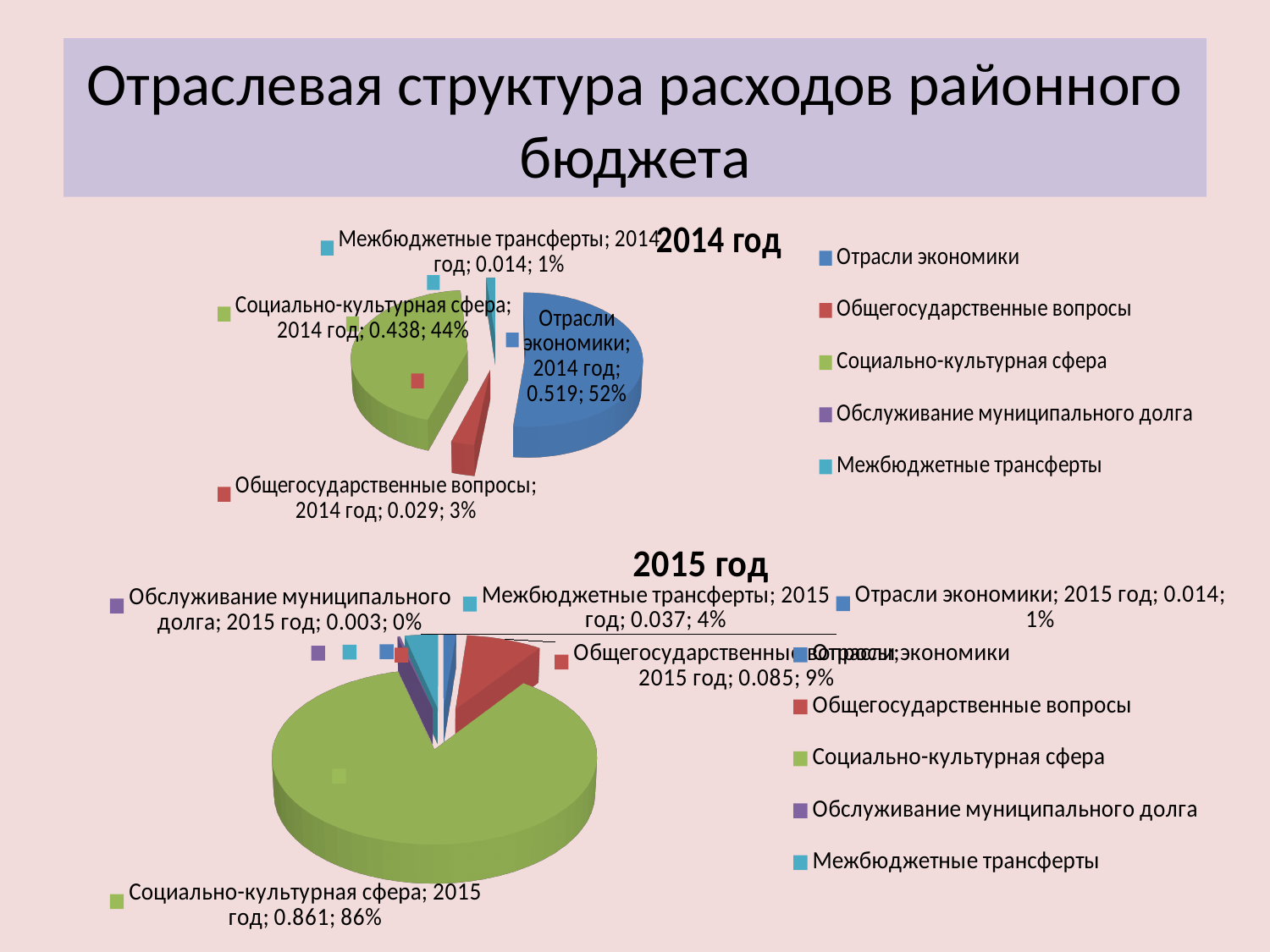

# Отраслевая структура расходов районного бюджета

[unsupported chart]

[unsupported chart]